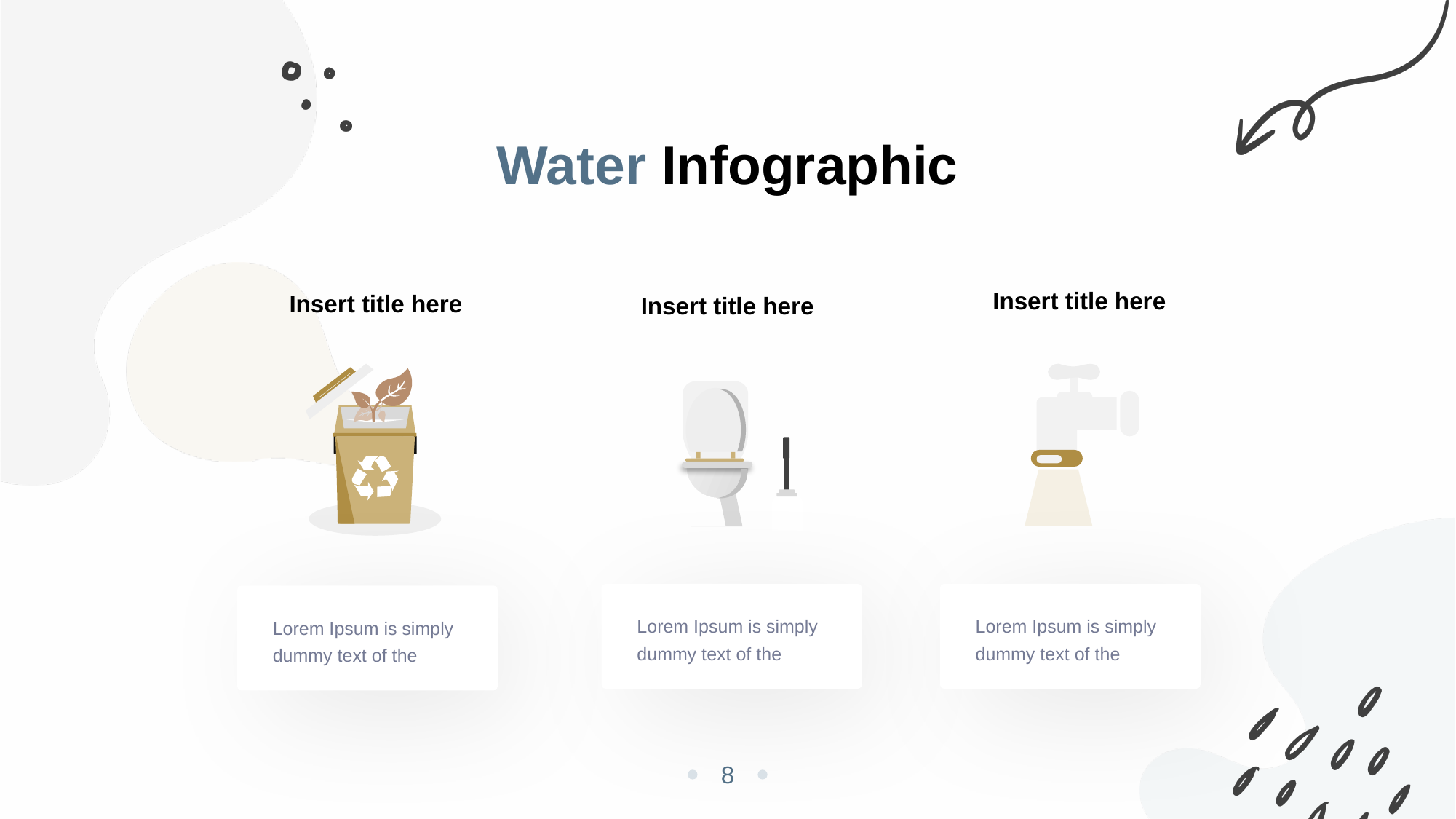

Water Infographic
Insert title here

Lorem Ipsum is simply dummy text of the
Insert title here

Lorem Ipsum is simply dummy text of the
Insert title here

Lorem Ipsum is simply dummy text of the